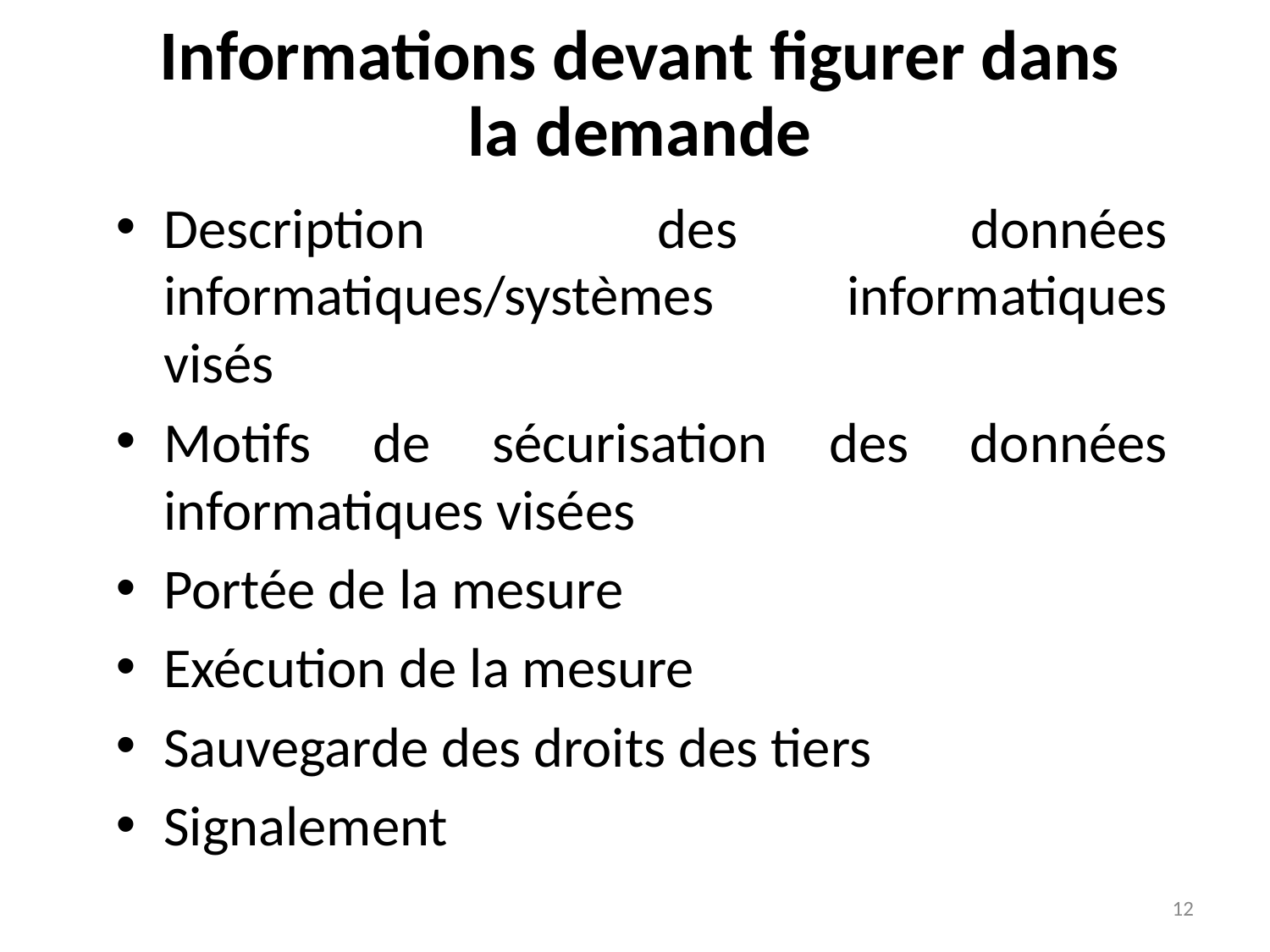

Informations devant figurer dans la demande
Description des données informatiques/systèmes informatiques visés
Motifs de sécurisation des données informatiques visées
Portée de la mesure
Exécution de la mesure
Sauvegarde des droits des tiers
Signalement
12